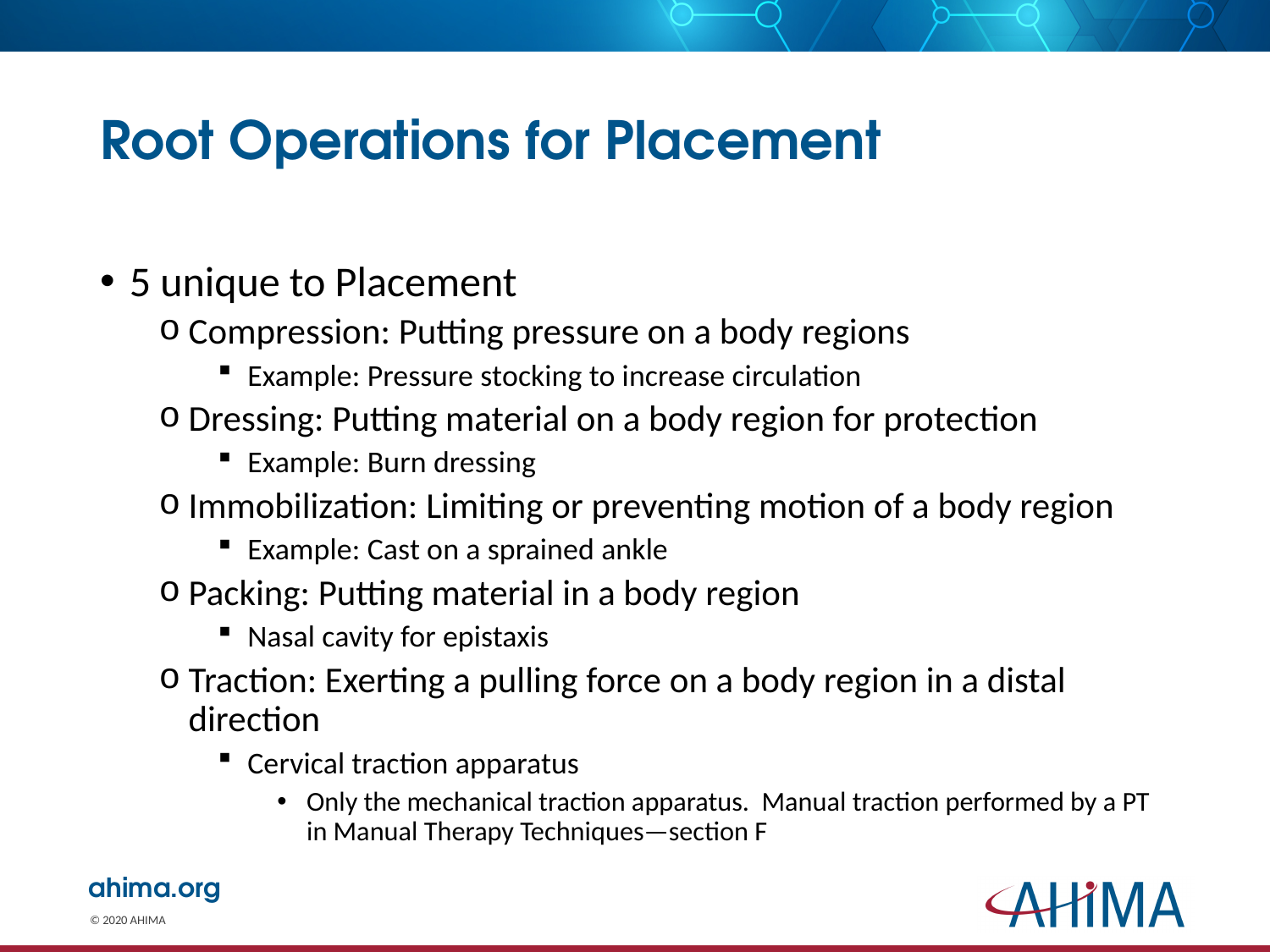

# Root Operations for Placement
5 unique to Placement
Compression: Putting pressure on a body regions
Example: Pressure stocking to increase circulation
Dressing: Putting material on a body region for protection
Example: Burn dressing
Immobilization: Limiting or preventing motion of a body region
Example: Cast on a sprained ankle
Packing: Putting material in a body region
Nasal cavity for epistaxis
Traction: Exerting a pulling force on a body region in a distal direction
Cervical traction apparatus
Only the mechanical traction apparatus.  Manual traction performed by a PT in Manual Therapy Techniques—section F